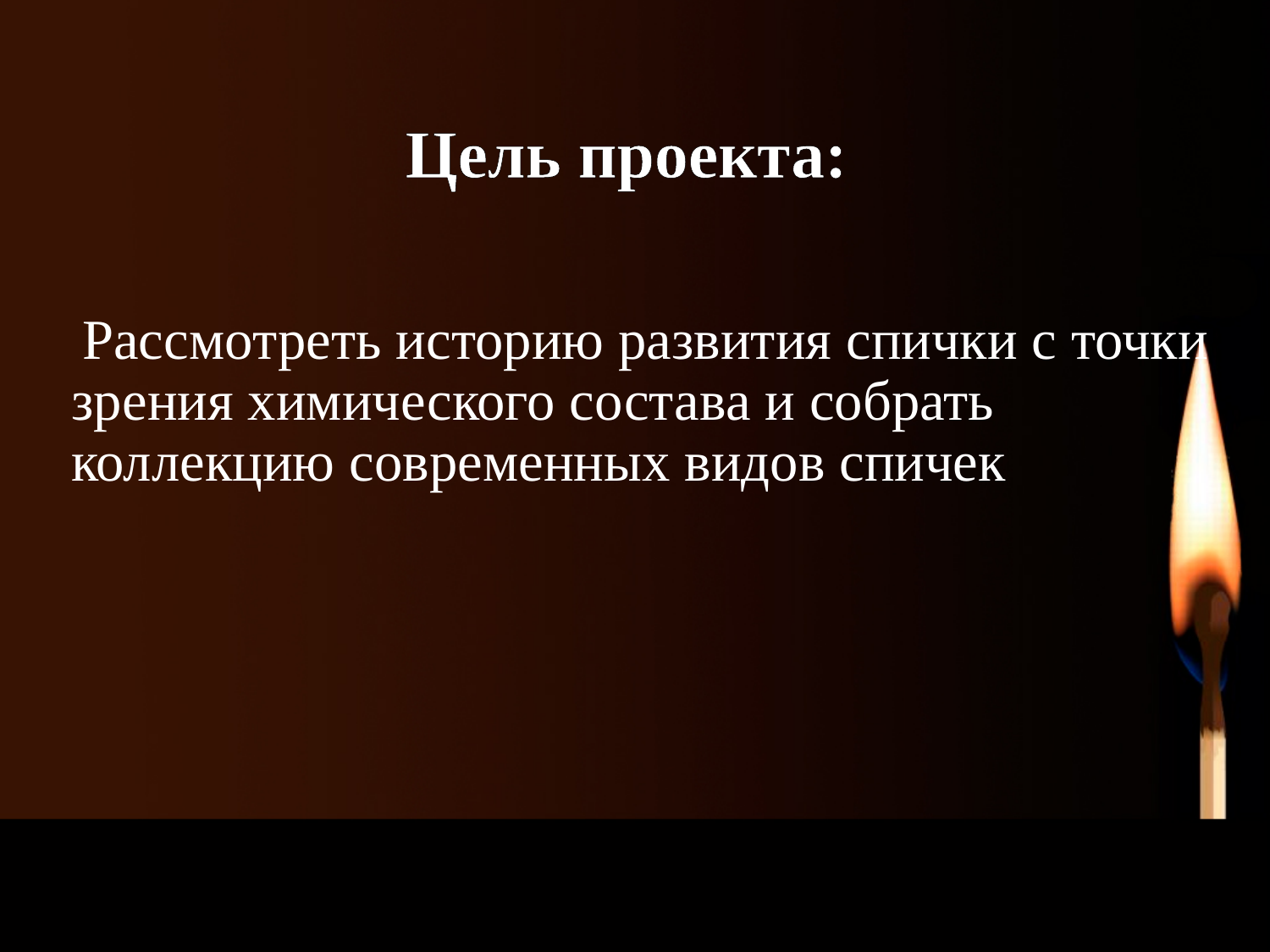

# Цель проекта:
   Рассмотреть историю развития спички с точки зрения химического состава и собрать коллекцию современных видов спичек